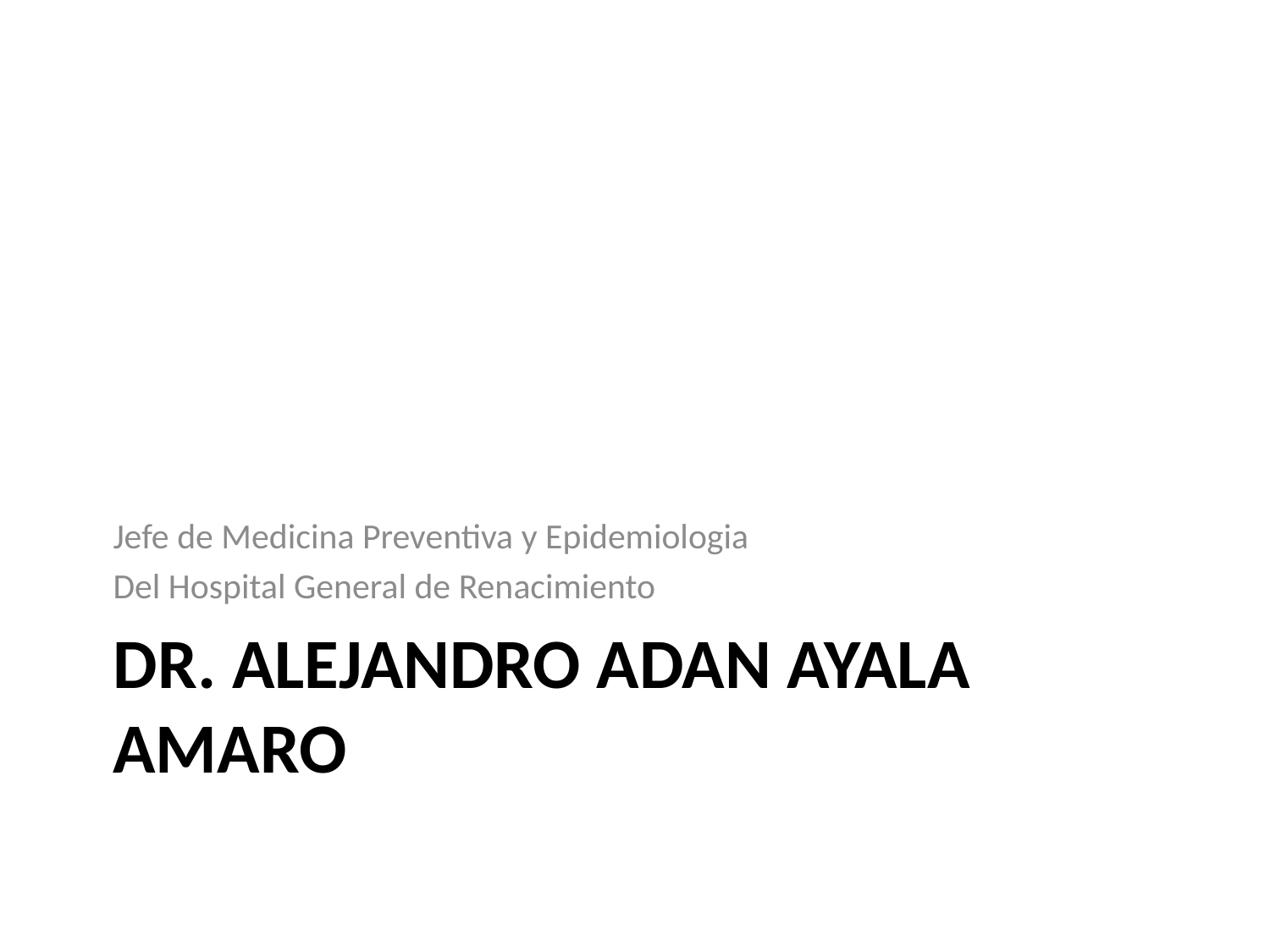

Jefe de Medicina Preventiva y Epidemiologia
Del Hospital General de Renacimiento
# Dr. alejandro adan ayala amaro